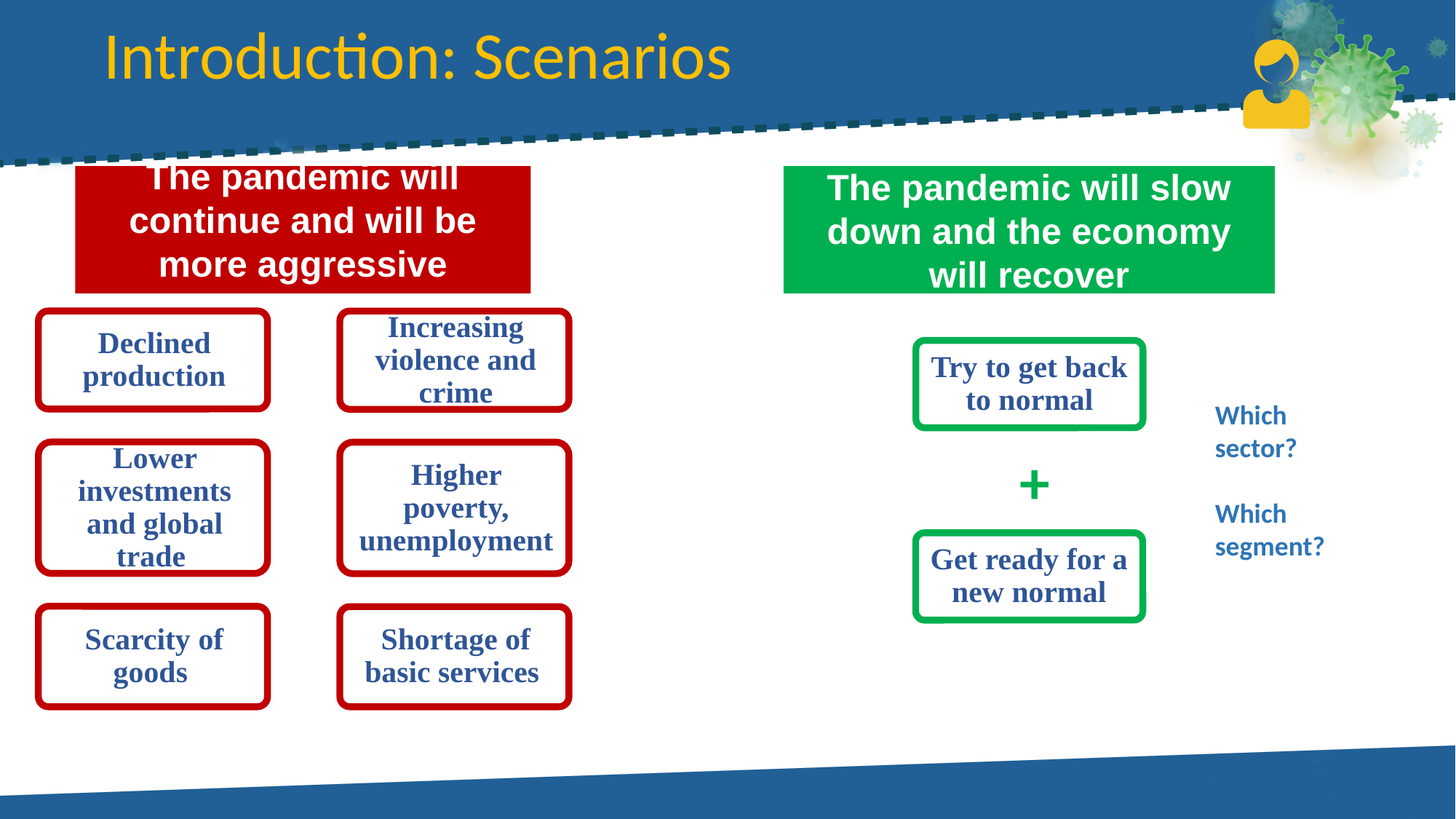

# Introduction: Scenarios
The pandemic will continue and will be more aggressive

The pandemic will slow down and the economy will recover
Declined production
Lower investments and global trade
Scarcity of goods
Shortage of basic services
Higher poverty, unemployment
Increasing violence and crime

Try to get back to normal
Which sector?

Which segment?
+

Get ready for a new normal